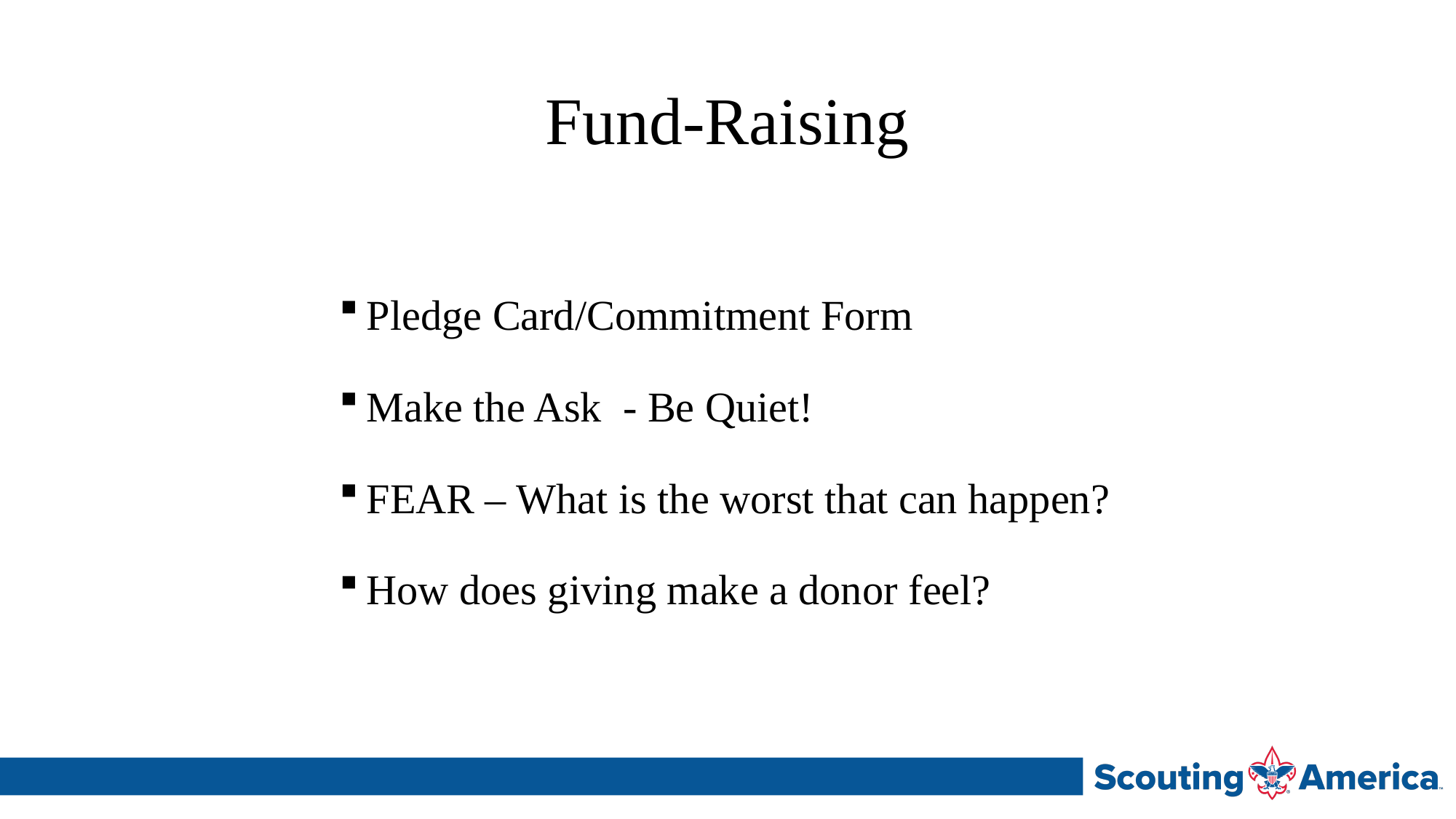

# Fund-Raising
Pledge Card/Commitment Form
Make the Ask  - Be Quiet!
FEAR – What is the worst that can happen?
How does giving make a donor feel?